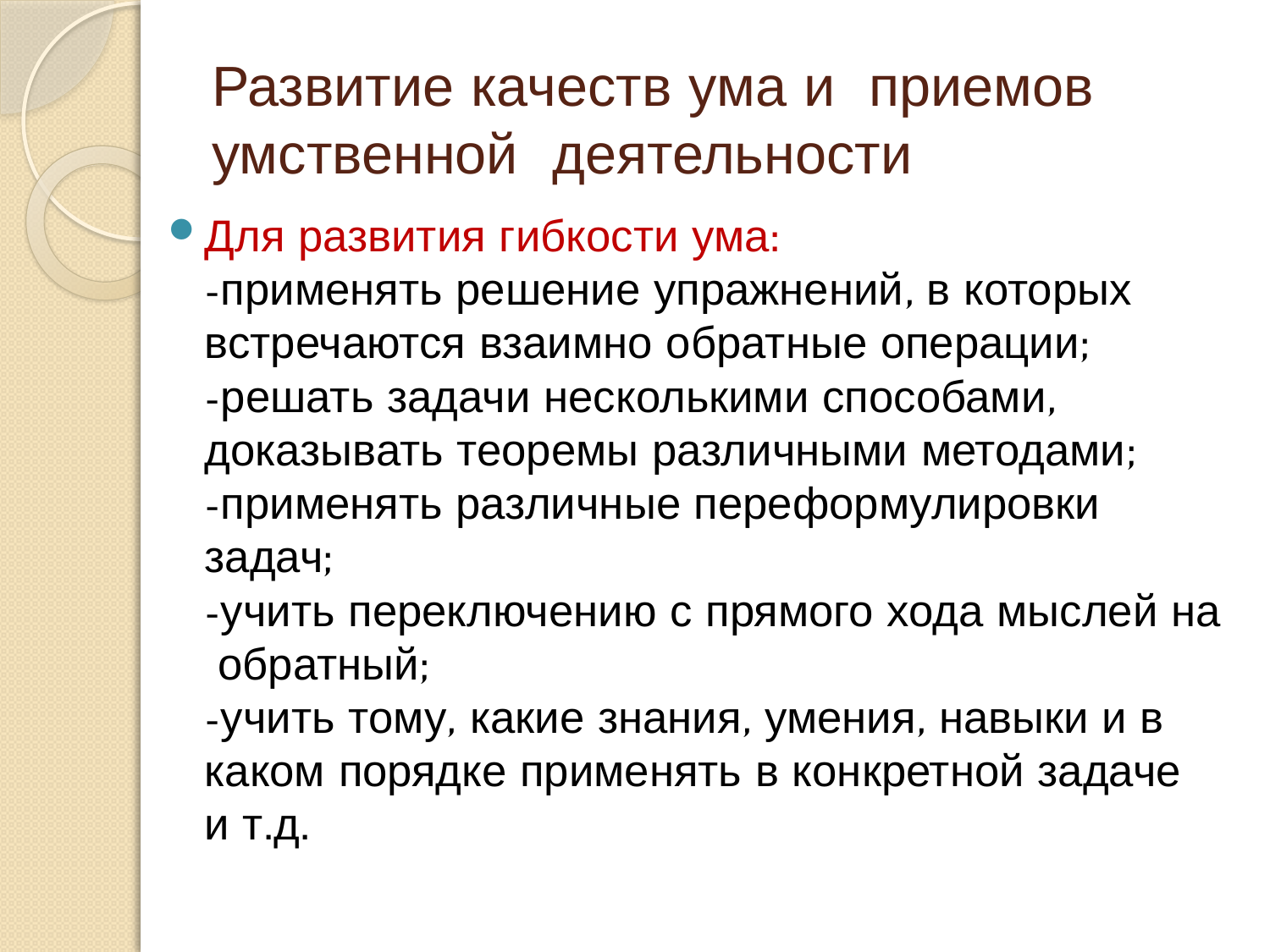

# Развитие качеств ума и  приемов умственной  деятельности
Для развития гибкости ума:
-применять решение упражнений, в которых
встречаются взаимно обратные операции;
-решать задачи несколькими способами,
доказывать теоремы различными методами;
-применять различные переформулировки
задач;
-учить переключению с прямого хода мыслей на  обратный;
-учить тому, какие знания, умения, навыки и в 
каком порядке применять в конкретной задаче
и т.д.